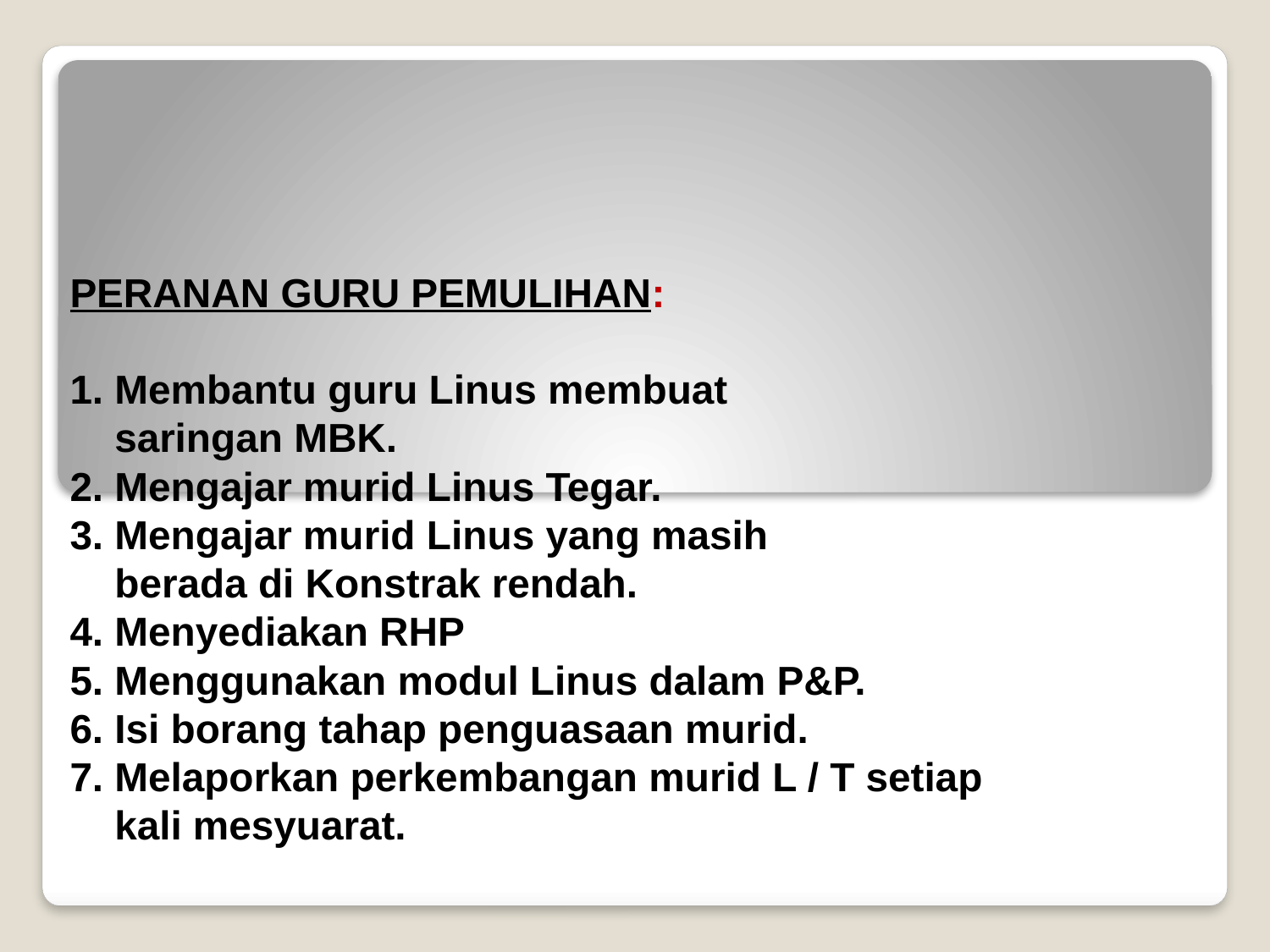

# PERANAN GURU PEMULIHAN: 1. Membantu guru Linus membuat saringan MBK. 2. Mengajar murid Linus Tegar. 3. Mengajar murid Linus yang masih berada di Konstrak rendah. 4. Menyediakan RHP 5. Menggunakan modul Linus dalam P&P. 6. Isi borang tahap penguasaan murid. 7. Melaporkan perkembangan murid L / T setiap kali mesyuarat.